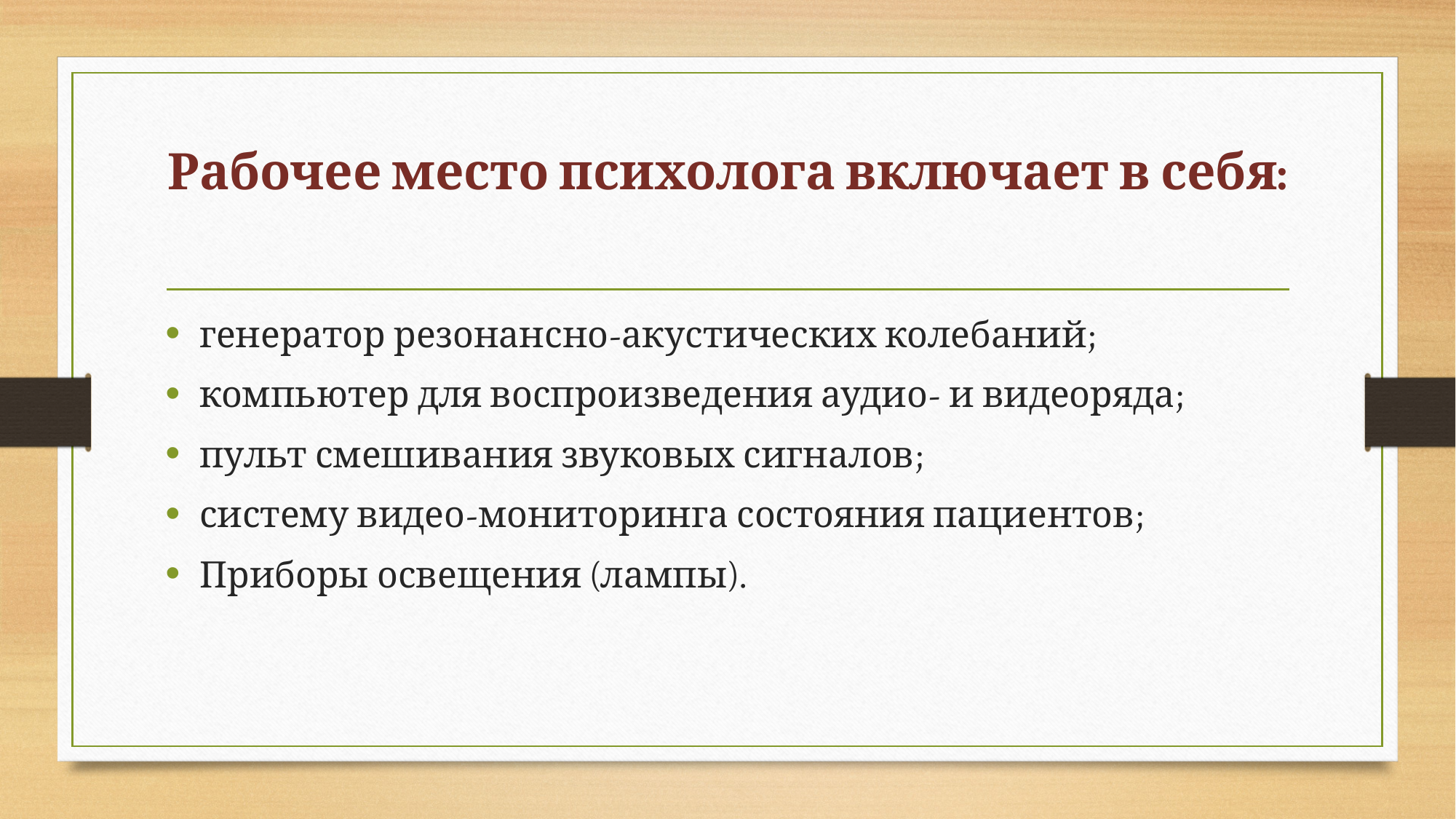

# Рабочее место психолога включает в себя:
генератор резонансно-акустических колебаний;
компьютер для воспроизведения аудио- и видеоряда;
пульт смешивания звуковых сигналов;
систему видео-мониторинга состояния пациентов;
Приборы освещения (лампы).